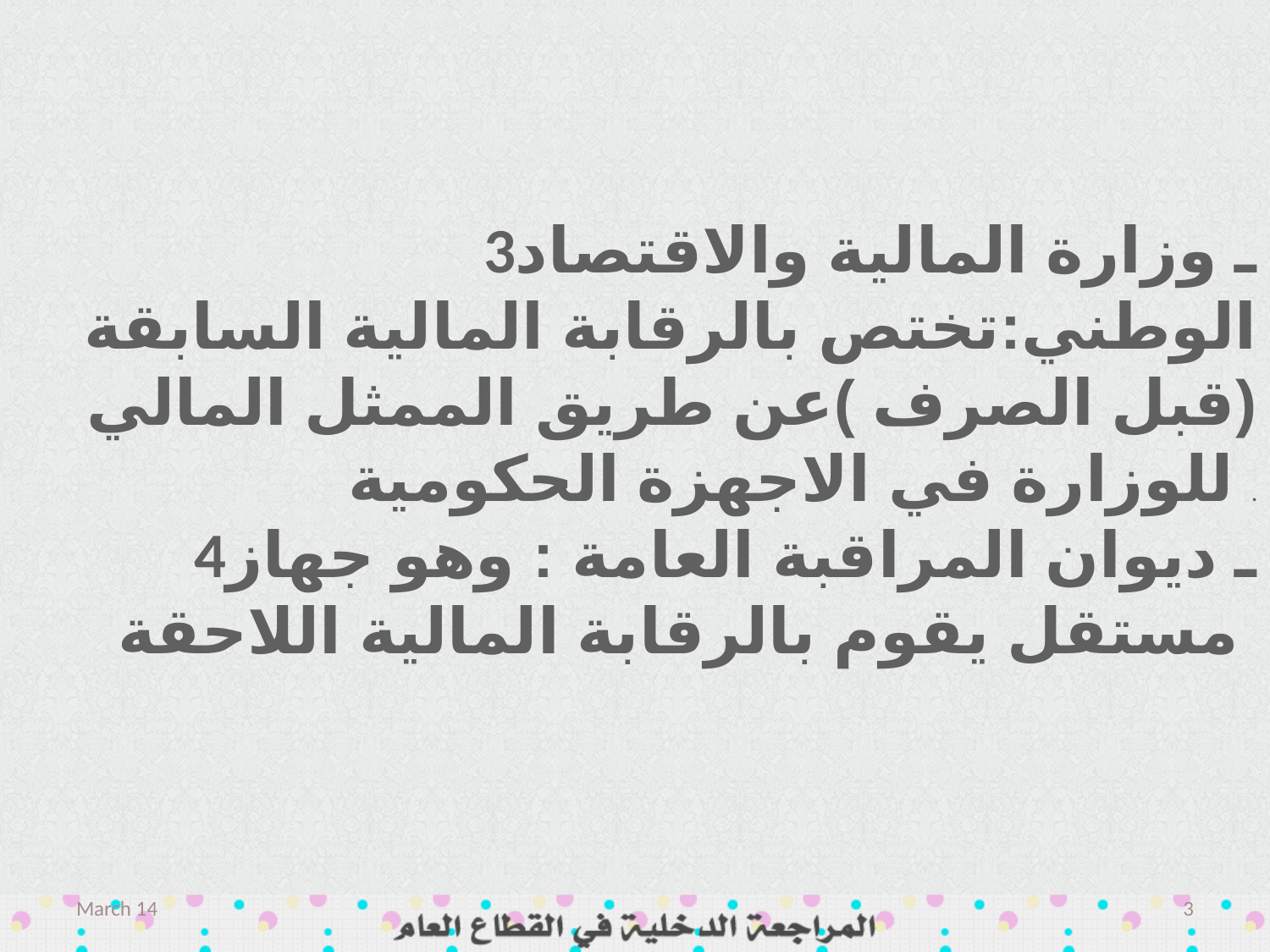

3ـ وزارة المالية والاقتصاد الوطني:تختص بالرقابة المالية السابقة (قبل الصرف )عن طريق الممثل المالي للوزارة في الاجهزة الحكومية .
4ـ ديوان المراقبة العامة : وهو جهاز مستقل يقوم بالرقابة المالية اللاحقة
March 14
3